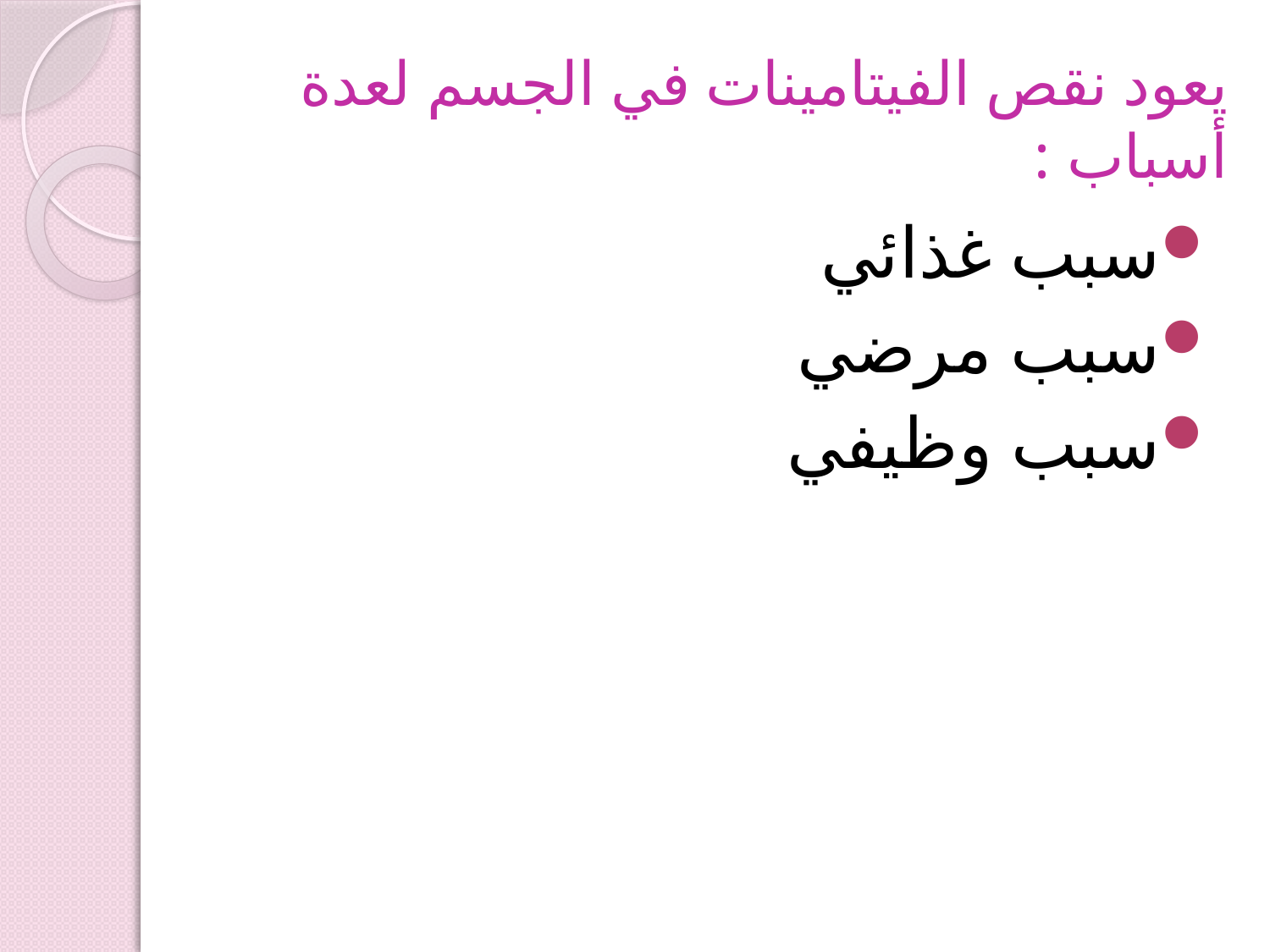

# يعود نقص الفيتامينات في الجسم لعدة أسباب :
سبب غذائي
سبب مرضي
سبب وظيفي